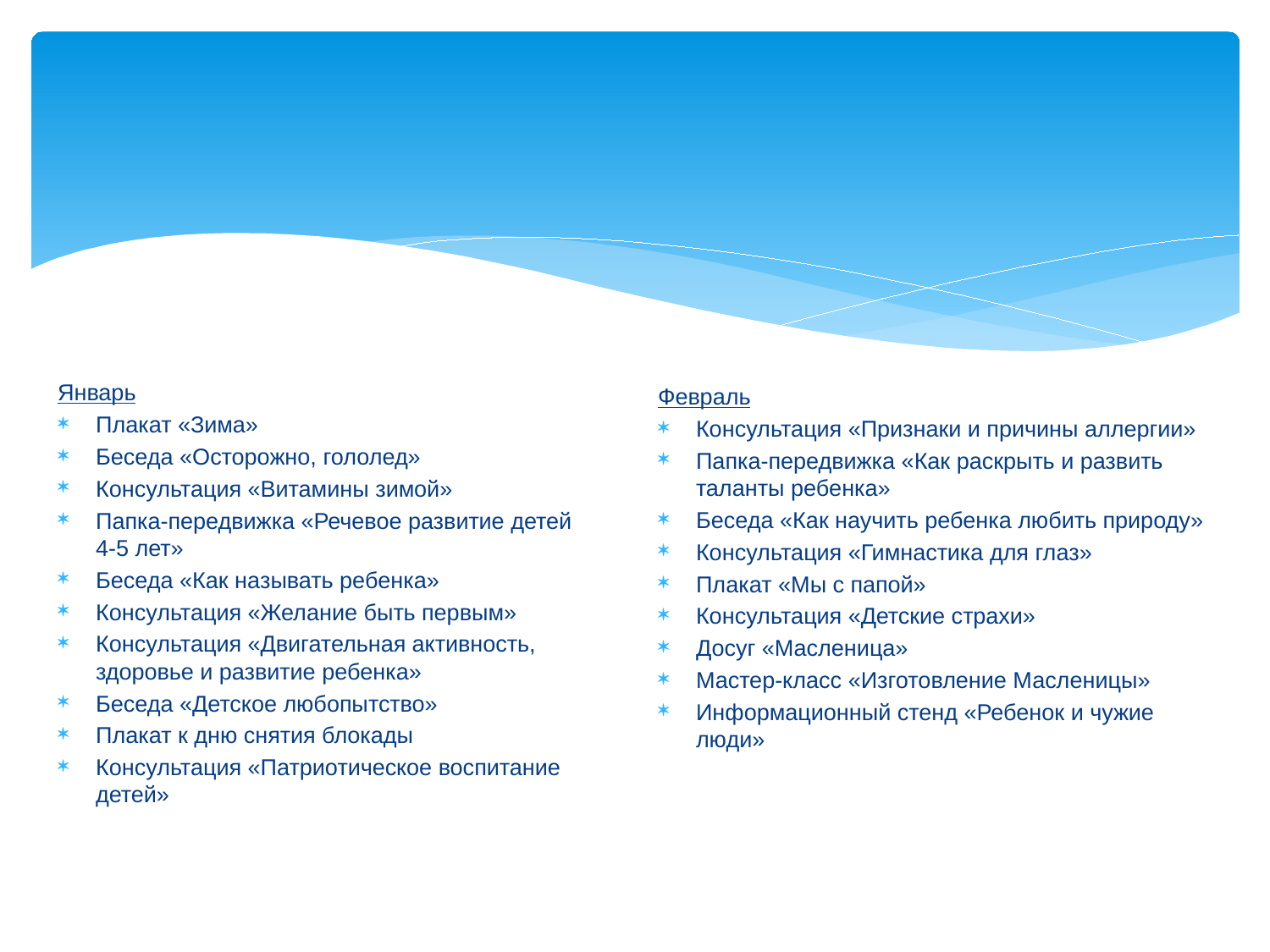

#
Январь
Плакат «Зима»
Беседа «Осторожно, гололед»
Консультация «Витамины зимой»
Папка-передвижка «Речевое развитие детей 4-5 лет»
Беседа «Как называть ребенка»
Консультация «Желание быть первым»
Консультация «Двигательная активность, здоровье и развитие ребенка»
Беседа «Детское любопытство»
Плакат к дню снятия блокады
Консультация «Патриотическое воспитание детей»

Февраль
Консультация «Признаки и причины аллергии»
Папка-передвижка «Как раскрыть и развить таланты ребенка»
Беседа «Как научить ребенка любить природу»
Консультация «Гимнастика для глаз»
Плакат «Мы с папой»
Консультация «Детские страхи»
Досуг «Масленица»
Мастер-класс «Изготовление Масленицы»
Информационный стенд «Ребенок и чужие люди»